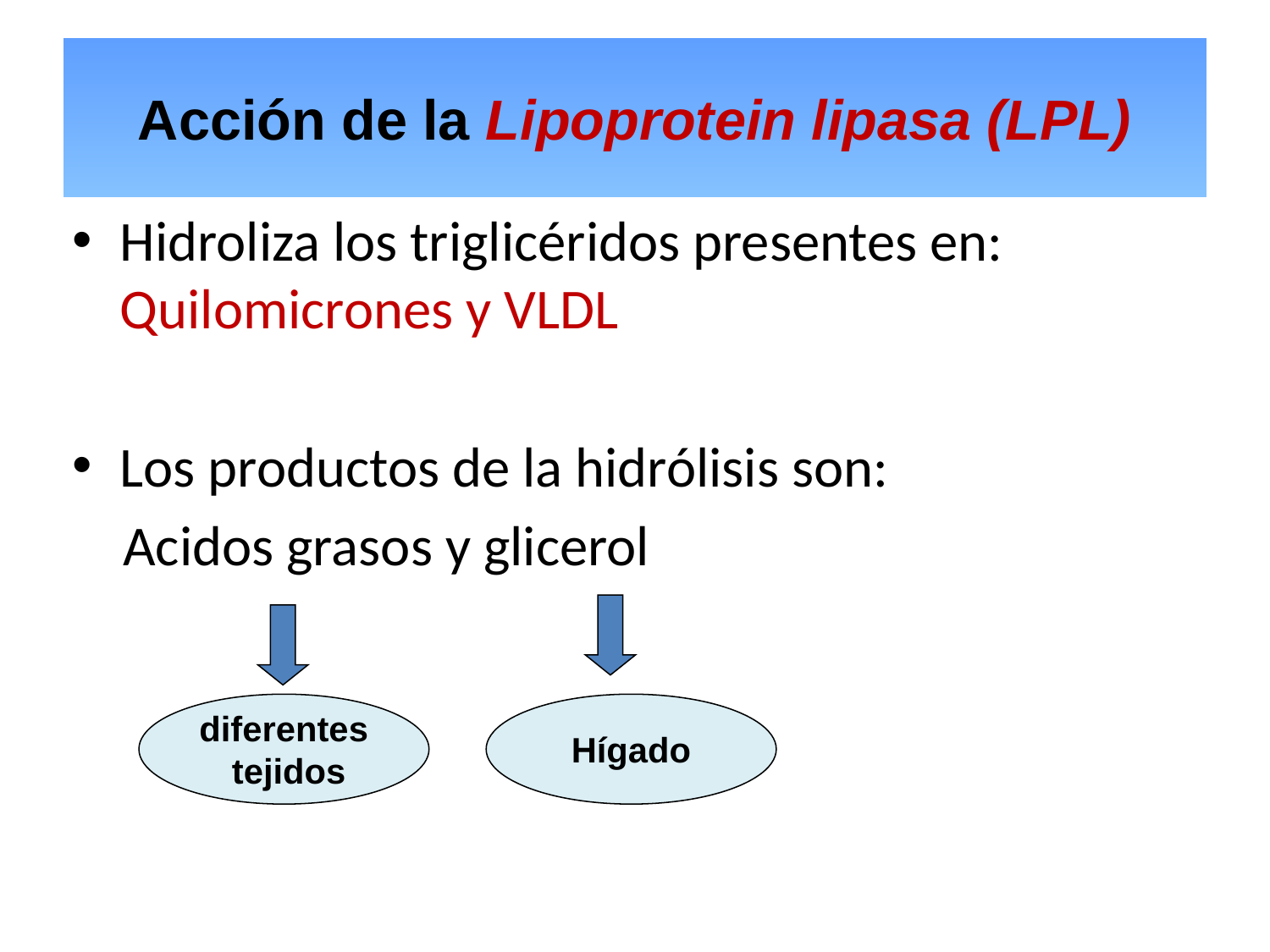

# Acción de la Lipoprotein lipasa (LPL)
Hidroliza los triglicéridos presentes en: Quilomicrones y VLDL

Los productos de la hidrólisis son:
    Acidos grasos y glicerol

diferentes
 tejidos
Hígado